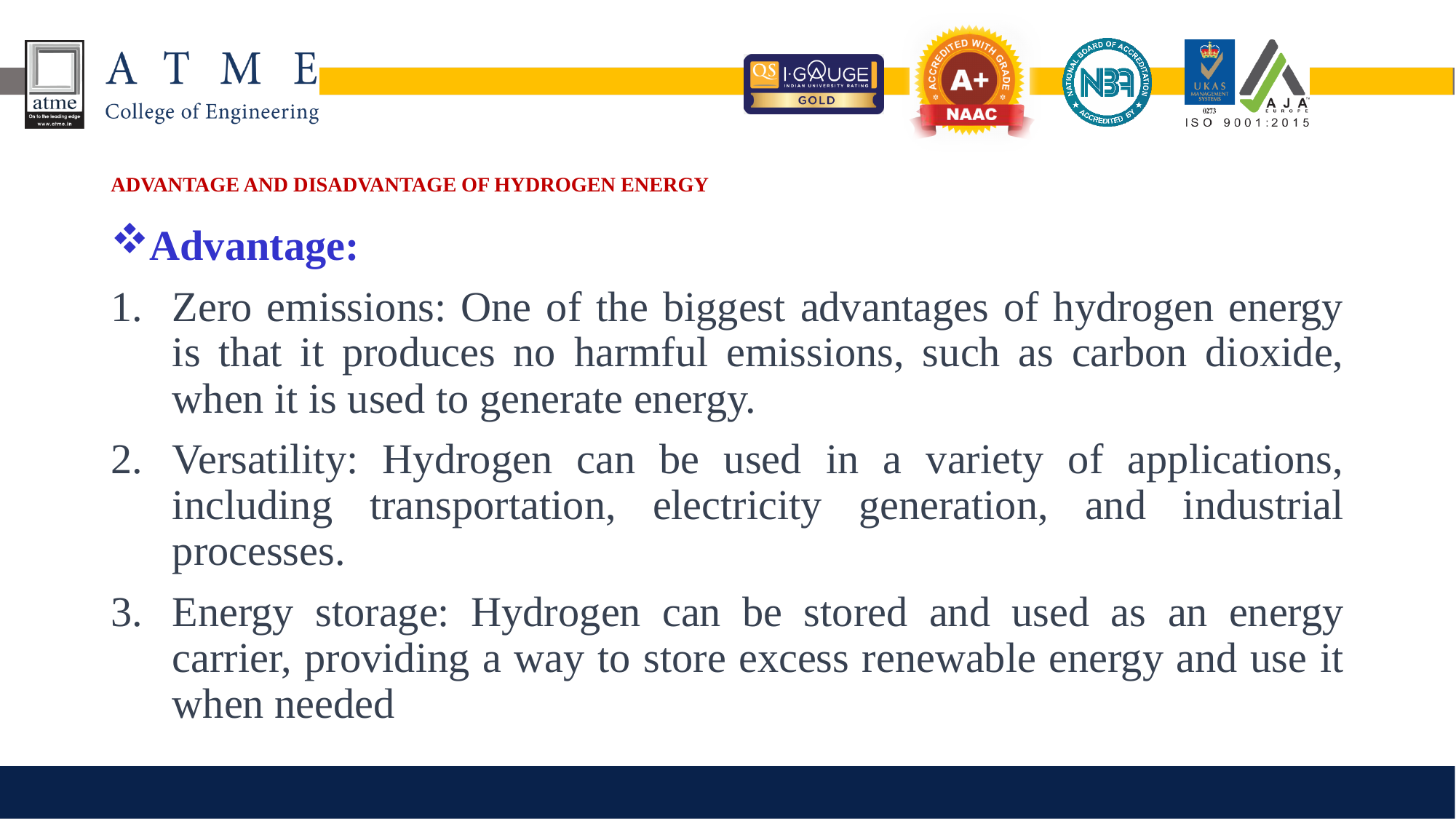

# ADVANTAGE AND DISADVANTAGE OF HYDROGEN ENERGY
Advantage:
Zero emissions: One of the biggest advantages of hydrogen energy is that it produces no harmful emissions, such as carbon dioxide, when it is used to generate energy.
Versatility: Hydrogen can be used in a variety of applications, including transportation, electricity generation, and industrial processes.
Energy storage: Hydrogen can be stored and used as an energy carrier, providing a way to store excess renewable energy and use it when needed